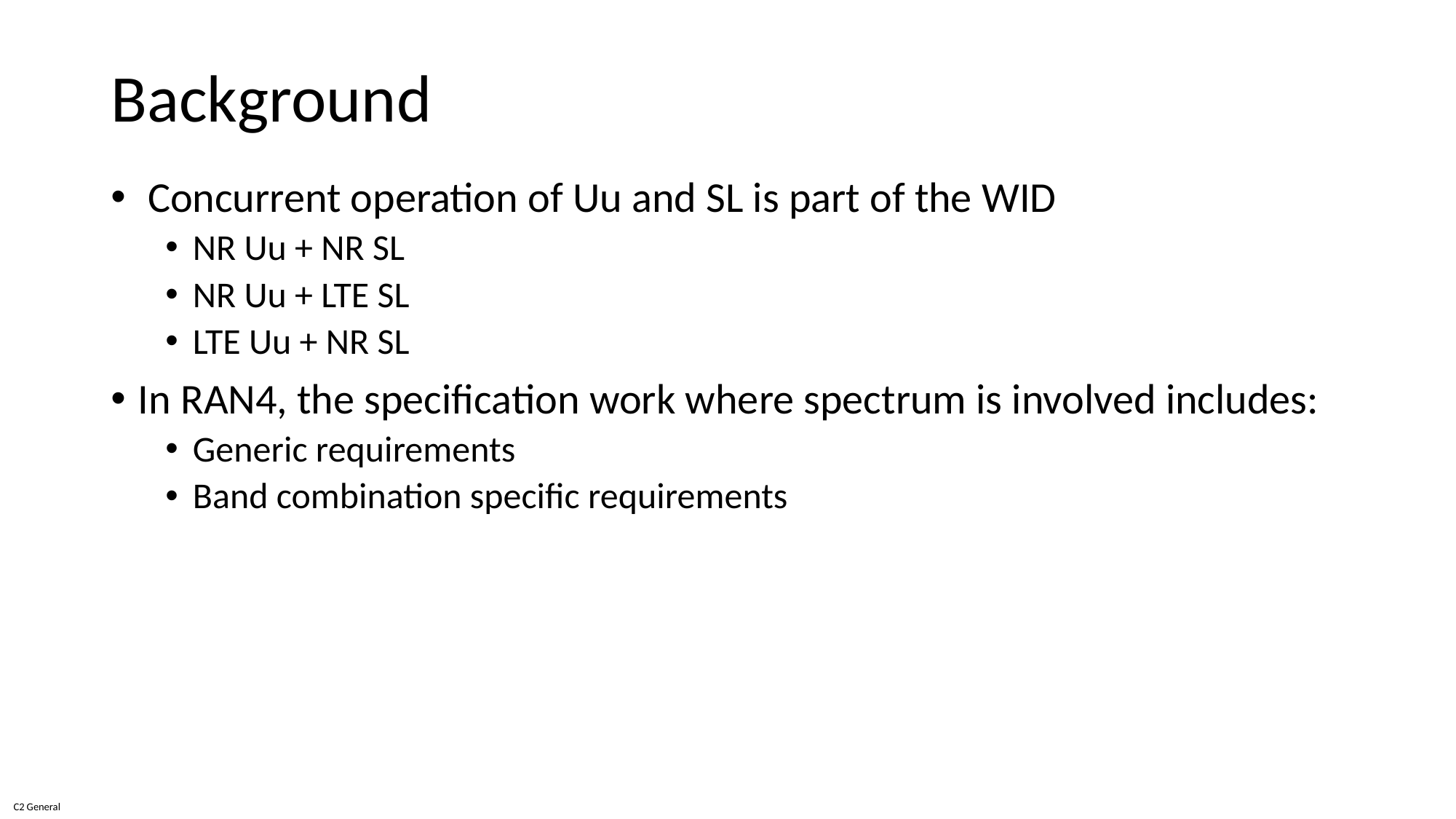

# Background
 Concurrent operation of Uu and SL is part of the WID
NR Uu + NR SL
NR Uu + LTE SL
LTE Uu + NR SL
In RAN4, the specification work where spectrum is involved includes:
Generic requirements
Band combination specific requirements